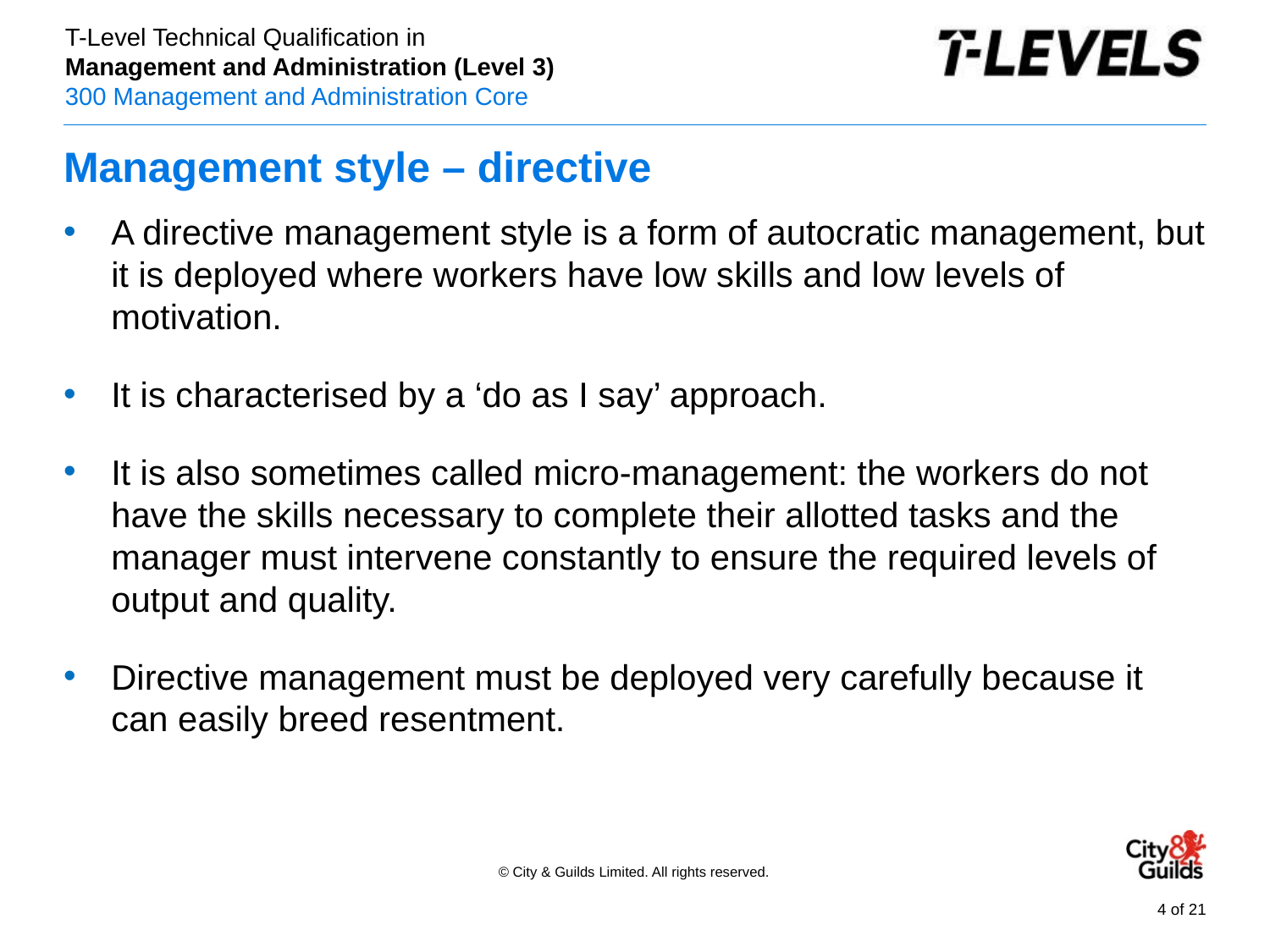

# Management style – directive
A directive management style is a form of autocratic management, but it is deployed where workers have low skills and low levels of motivation.
It is characterised by a ‘do as I say’ approach.
It is also sometimes called micro-management: the workers do not have the skills necessary to complete their allotted tasks and the manager must intervene constantly to ensure the required levels of output and quality.
Directive management must be deployed very carefully because it can easily breed resentment.